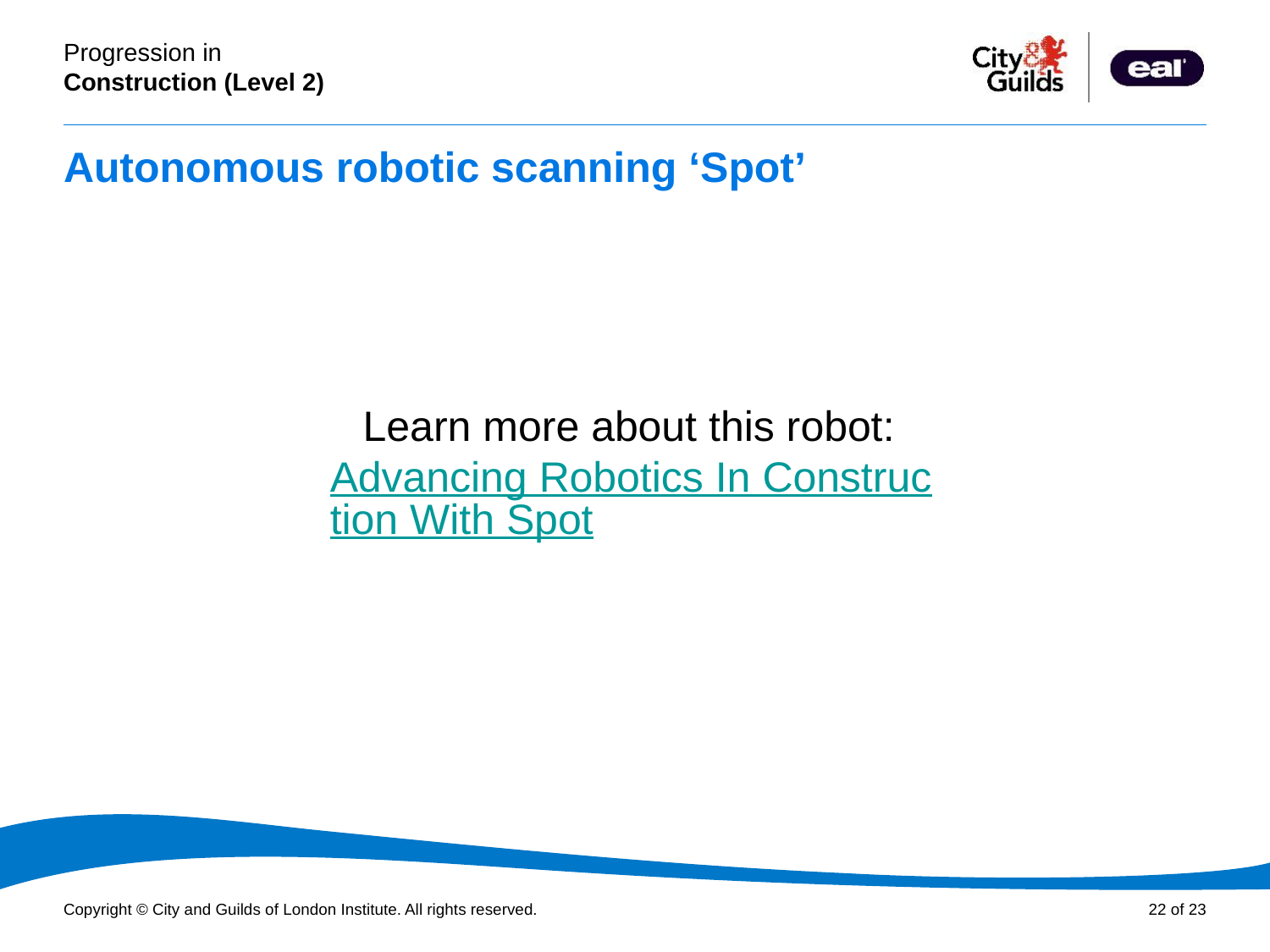

# Autonomous robotic scanning ‘Spot’

Learn more about this robot: Advancing Robotics In Construction With Spot